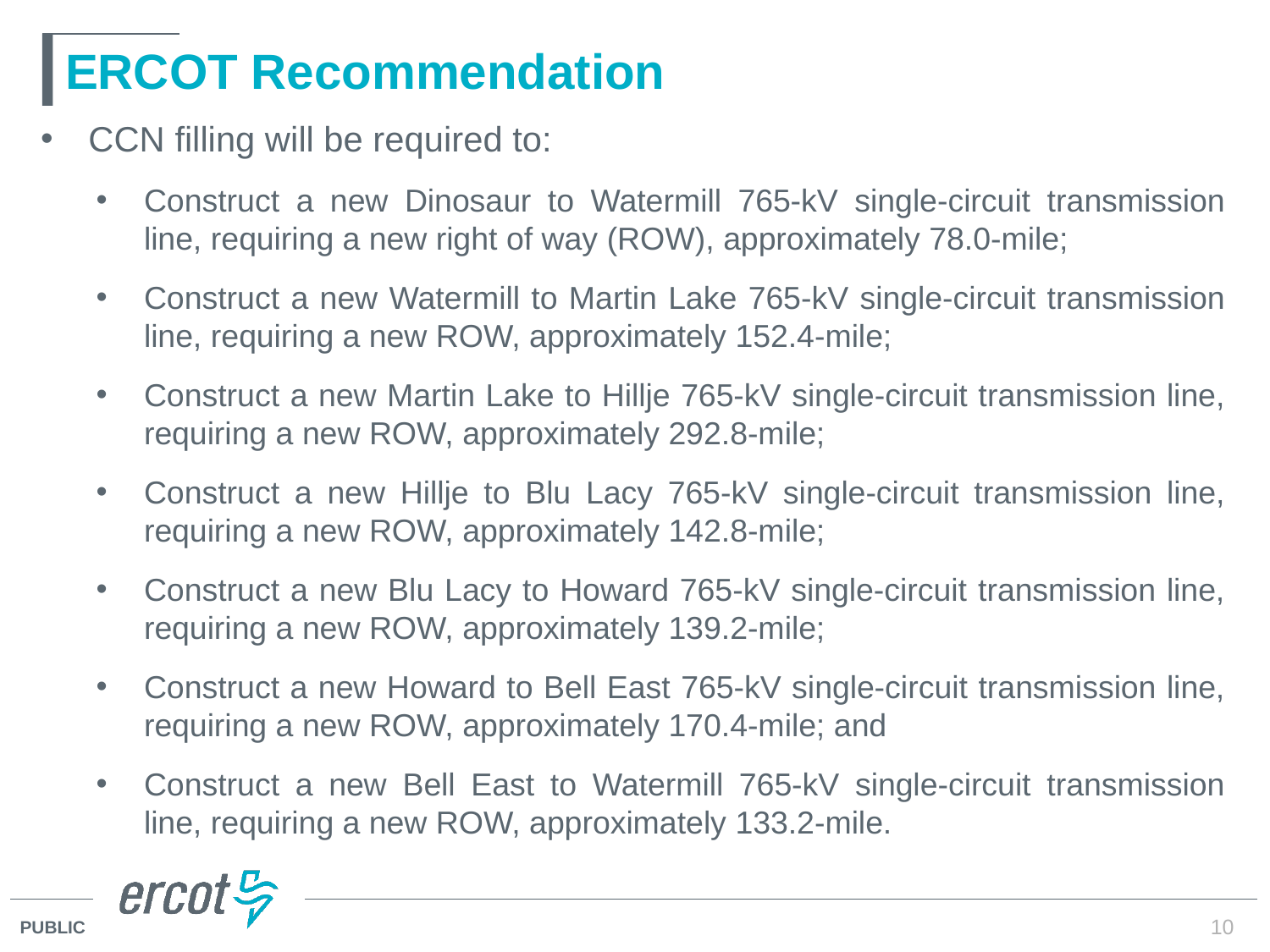

# ERCOT Recommendation
CCN filling will be required to:
Construct a new Dinosaur to Watermill 765-kV single-circuit transmission line, requiring a new right of way (ROW), approximately 78.0-mile;
Construct a new Watermill to Martin Lake 765-kV single-circuit transmission line, requiring a new ROW, approximately 152.4-mile;
Construct a new Martin Lake to Hillje 765-kV single-circuit transmission line, requiring a new ROW, approximately 292.8-mile;
Construct a new Hillje to Blu Lacy 765-kV single-circuit transmission line, requiring a new ROW, approximately 142.8-mile;
Construct a new Blu Lacy to Howard 765-kV single-circuit transmission line, requiring a new ROW, approximately 139.2-mile;
Construct a new Howard to Bell East 765-kV single-circuit transmission line, requiring a new ROW, approximately 170.4-mile; and
Construct a new Bell East to Watermill 765-kV single-circuit transmission line, requiring a new ROW, approximately 133.2-mile.

10